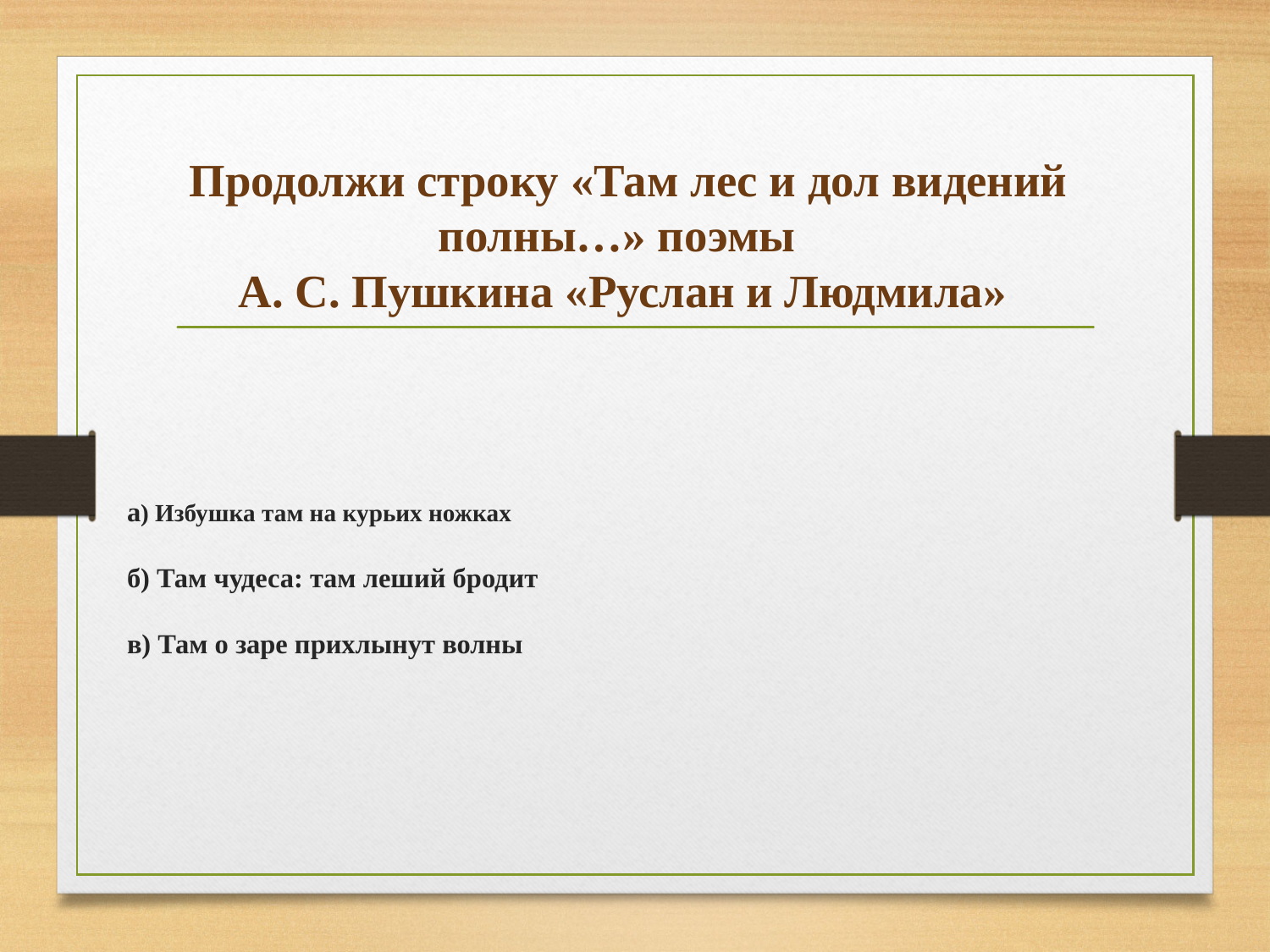

Продолжи строку «Там лес и дол видений полны…» поэмы
А. С. Пушкина «Руслан и Людмила»
# а) Избушка там на курьих ножках б) Там чудеса: там леший бродит в) Там о заре прихлынут волны